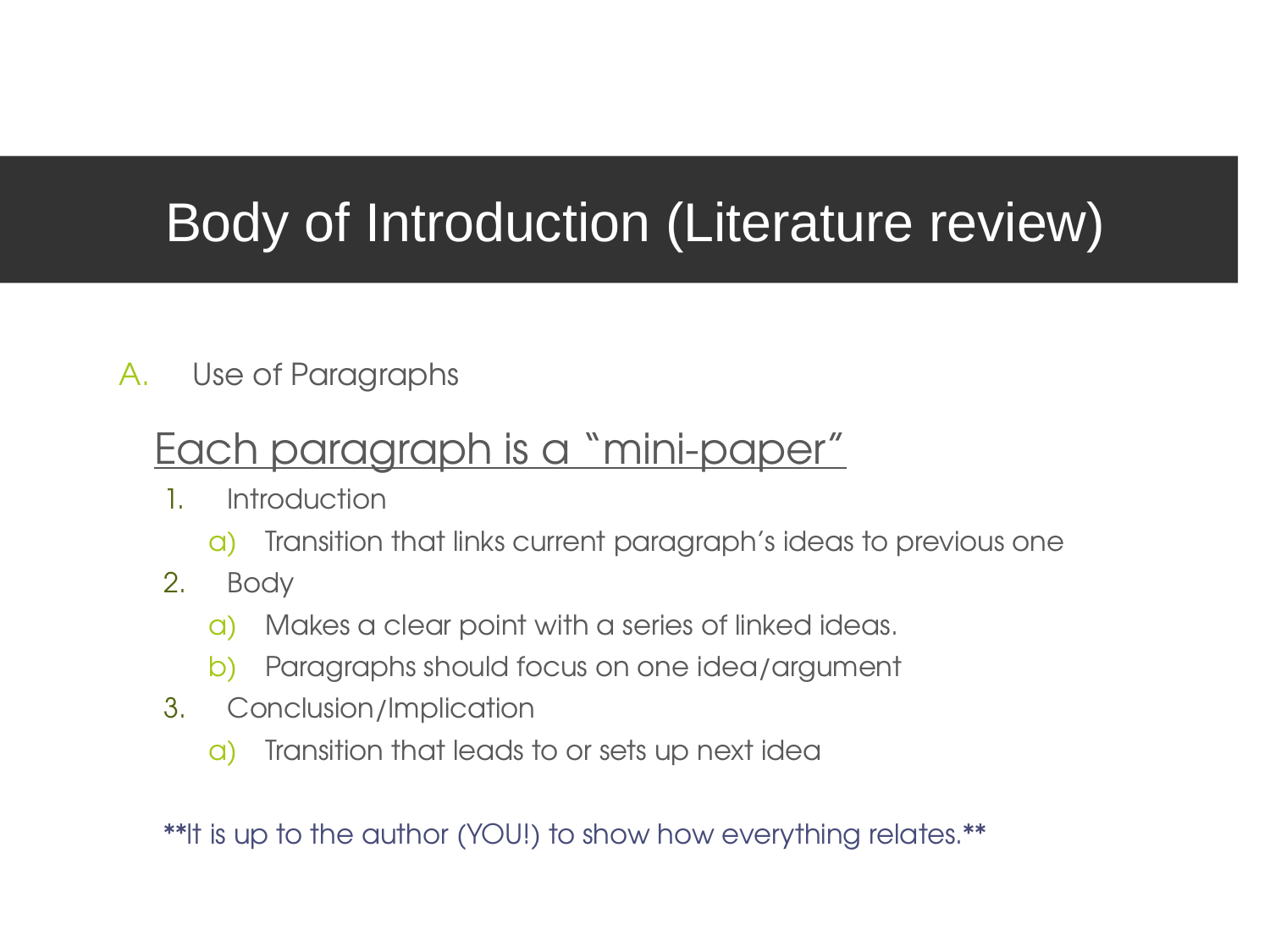

# Body of Introduction (Literature review)
Use of Paragraphs
   Each paragraph is a “mini-paper”
Introduction
Transition that links current paragraph’s ideas to previous one
Body
Makes a clear point with a series of linked ideas.
Paragraphs should focus on one idea/argument
Conclusion/Implication
Transition that leads to or sets up next idea

**It is up to the author (YOU!) to show how everything relates.**